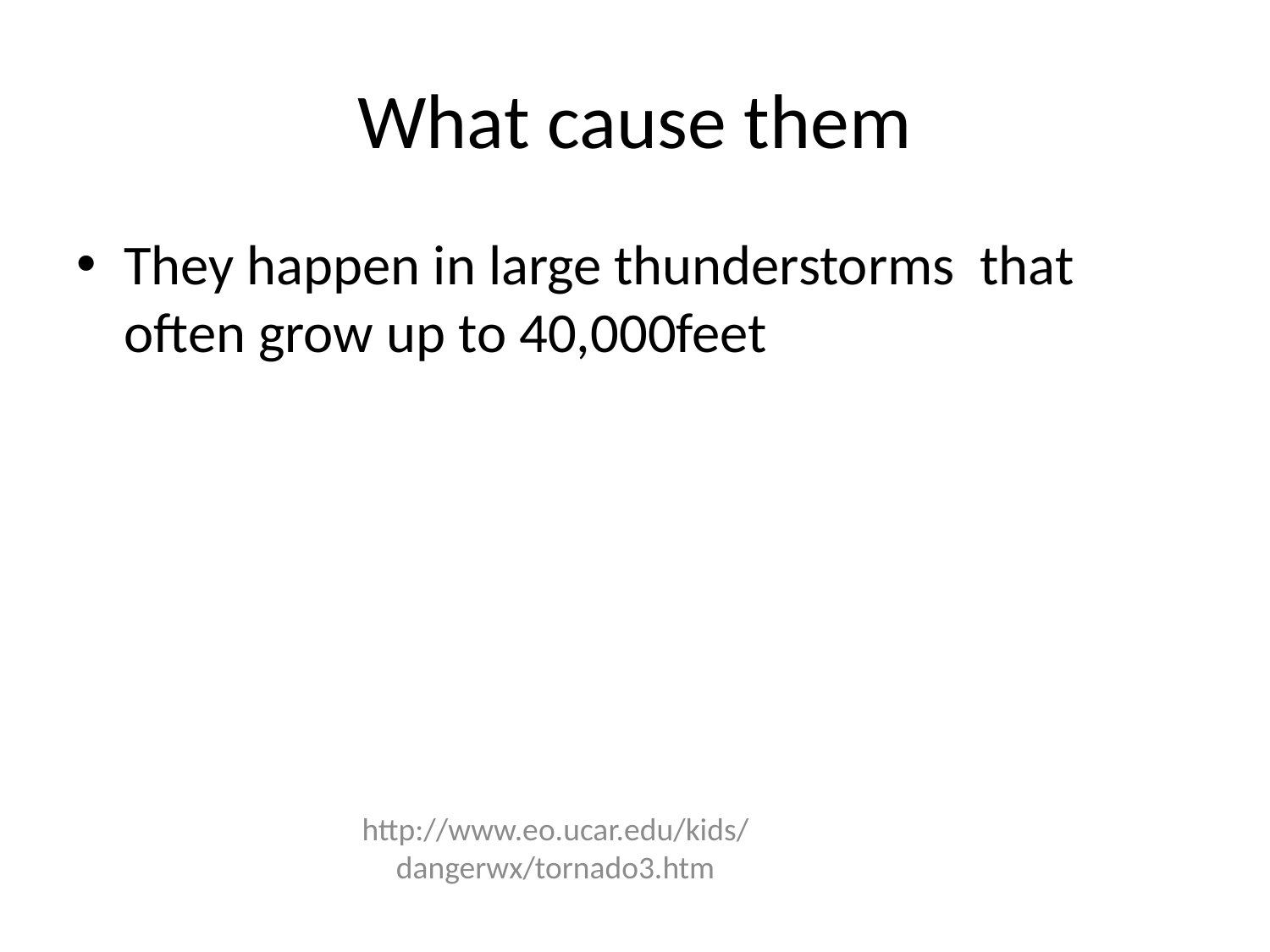

# What cause them
They happen in large thunderstorms  that often grow up to 40,000feet
http://www.eo.ucar.edu/kids/dangerwx/tornado3.htm